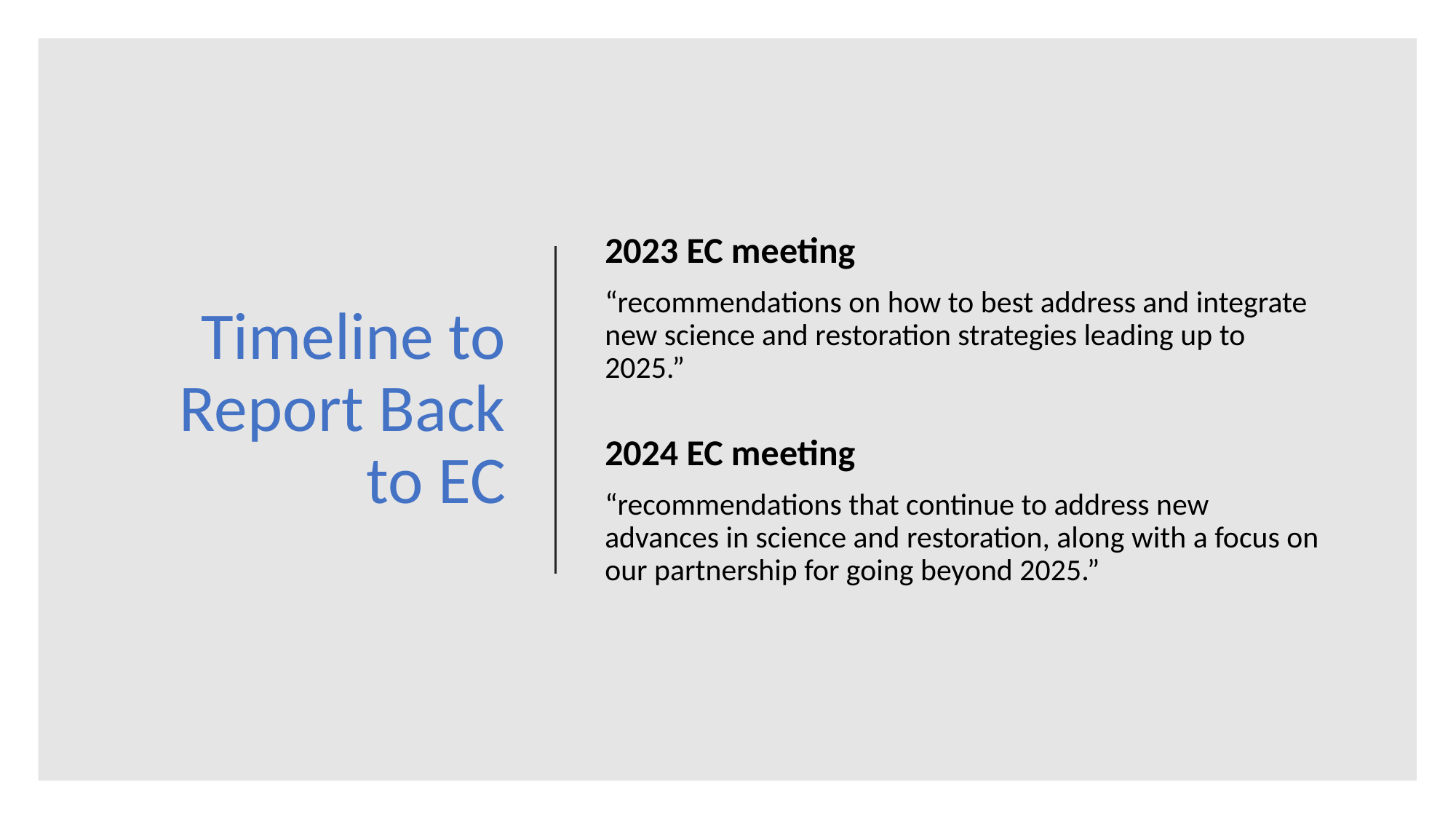

# Timeline to Report Back to EC
2023 EC meeting
“recommendations on how to best address and integrate new science and restoration strategies leading up to 2025.”
2024 EC meeting
“recommendations that continue to address new advances in science and restoration, along with a focus on our partnership for going beyond 2025.”